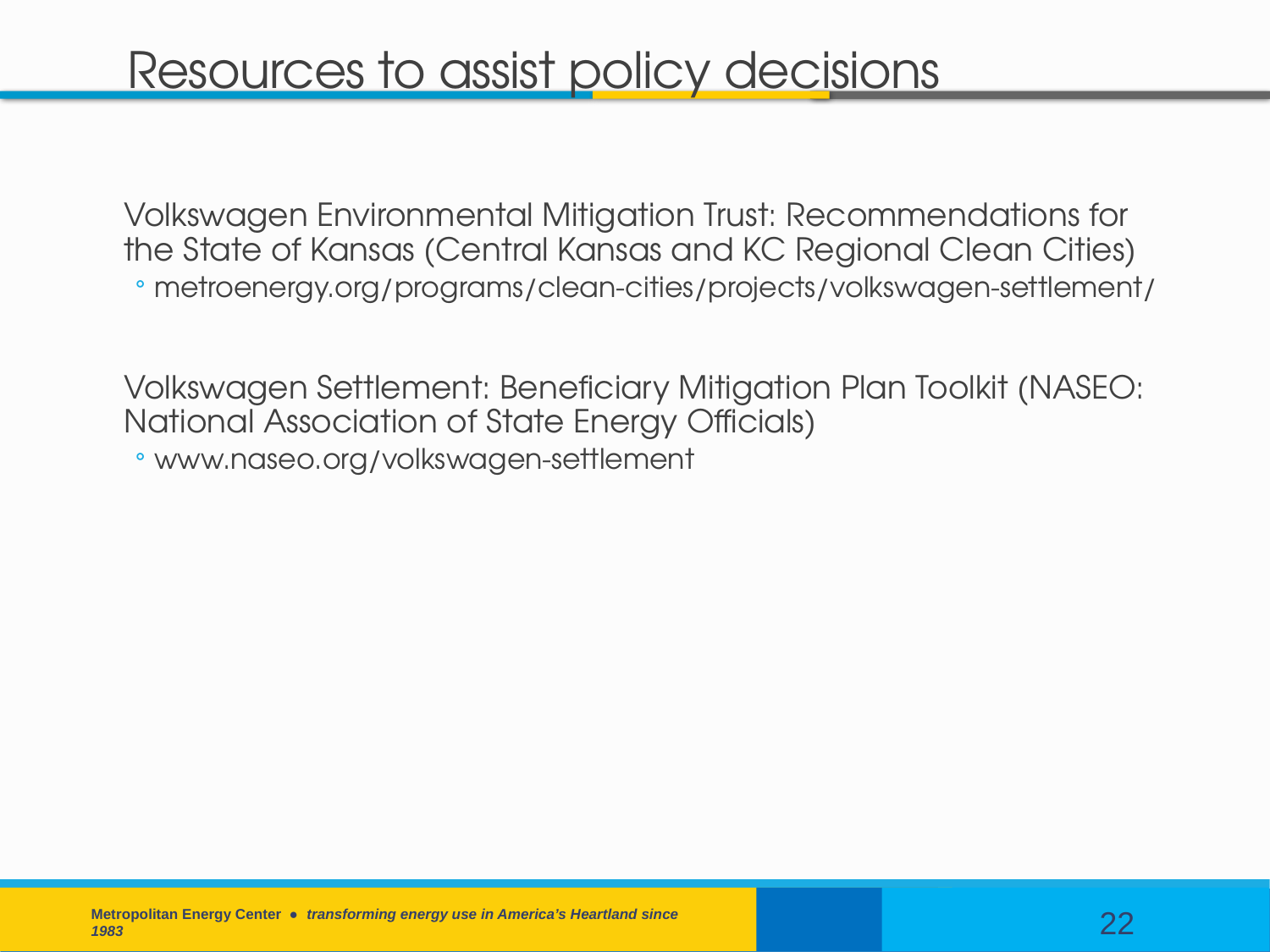

# Resources to assist policy decisions
Volkswagen Environmental Mitigation Trust: Recommendations for the State of Kansas (Central Kansas and KC Regional Clean Cities)
metroenergy.org/programs/clean-cities/projects/volkswagen-settlement/

Volkswagen Settlement: Beneficiary Mitigation Plan Toolkit (NASEO: National Association of State Energy Officials)
www.naseo.org/volkswagen-settlement